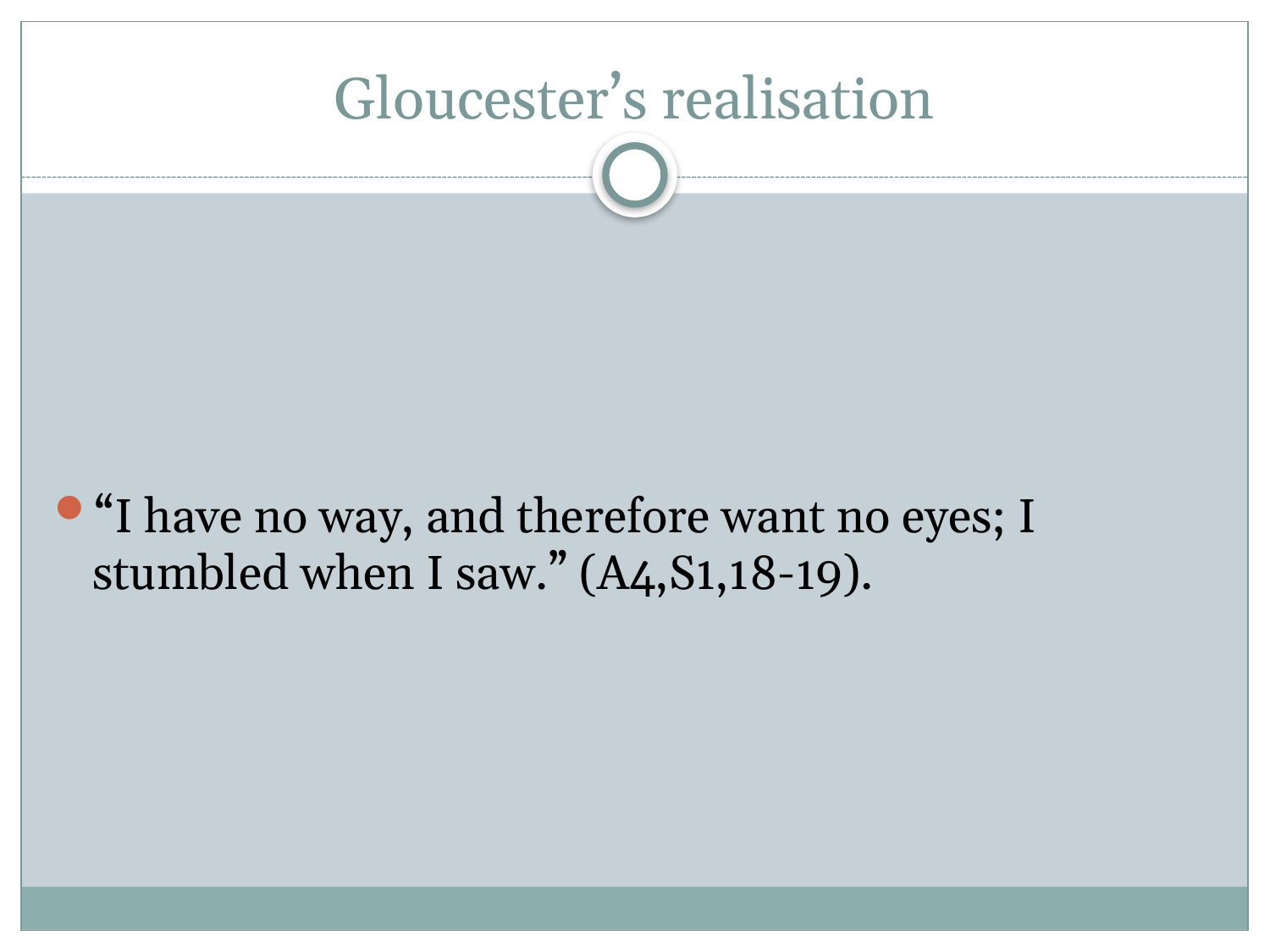

# Gloucester’s realisation

“I have no way, and therefore want no eyes; I stumbled when I saw.” (A4,S1,18-19).